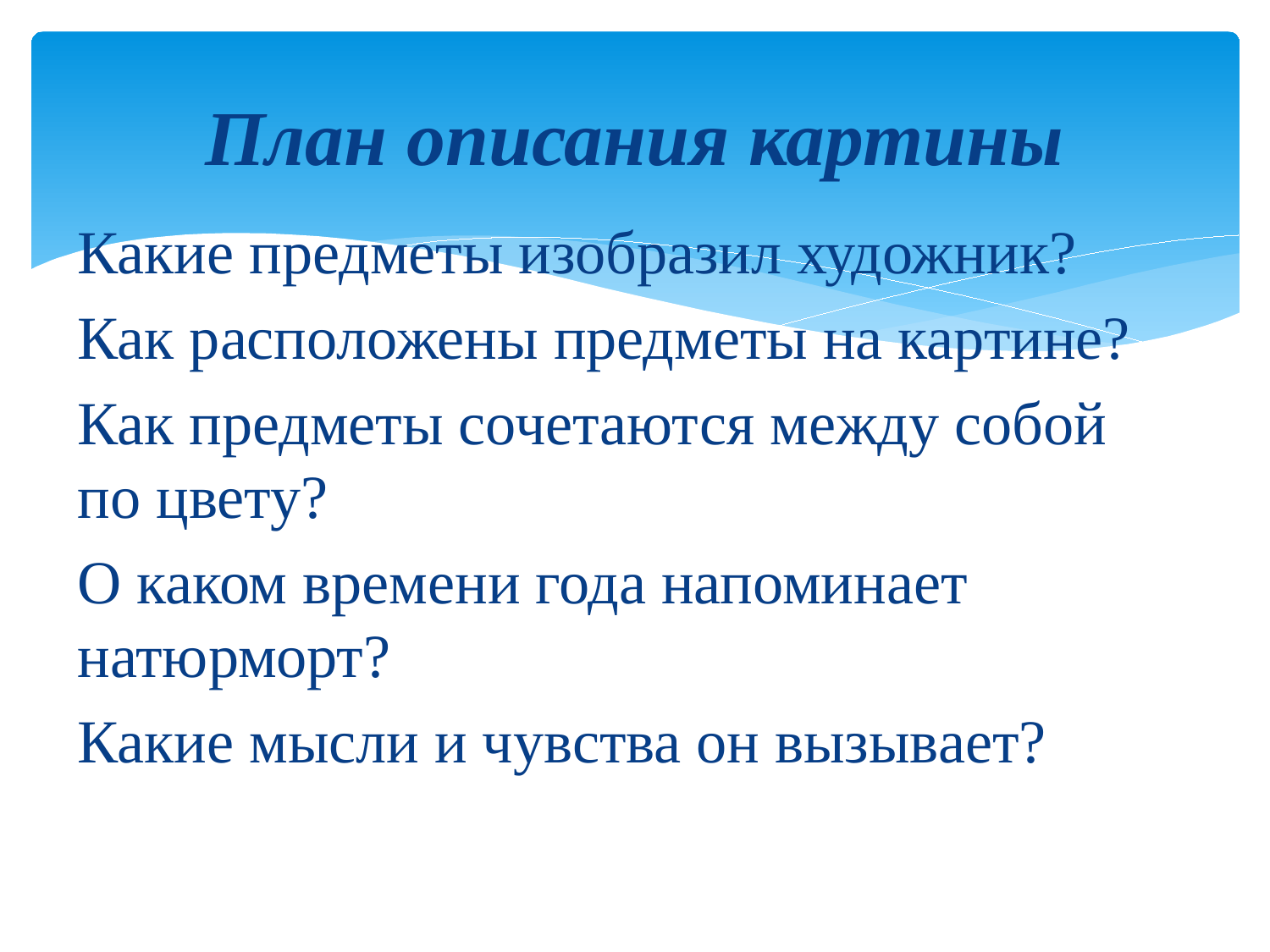

# План описания картины
Какие предметы изобразил художник?
Как расположены предметы на картине?
Как предметы сочетаются между собой по цвету?
О каком времени года напоминает натюрморт?
Какие мысли и чувства он вызывает?